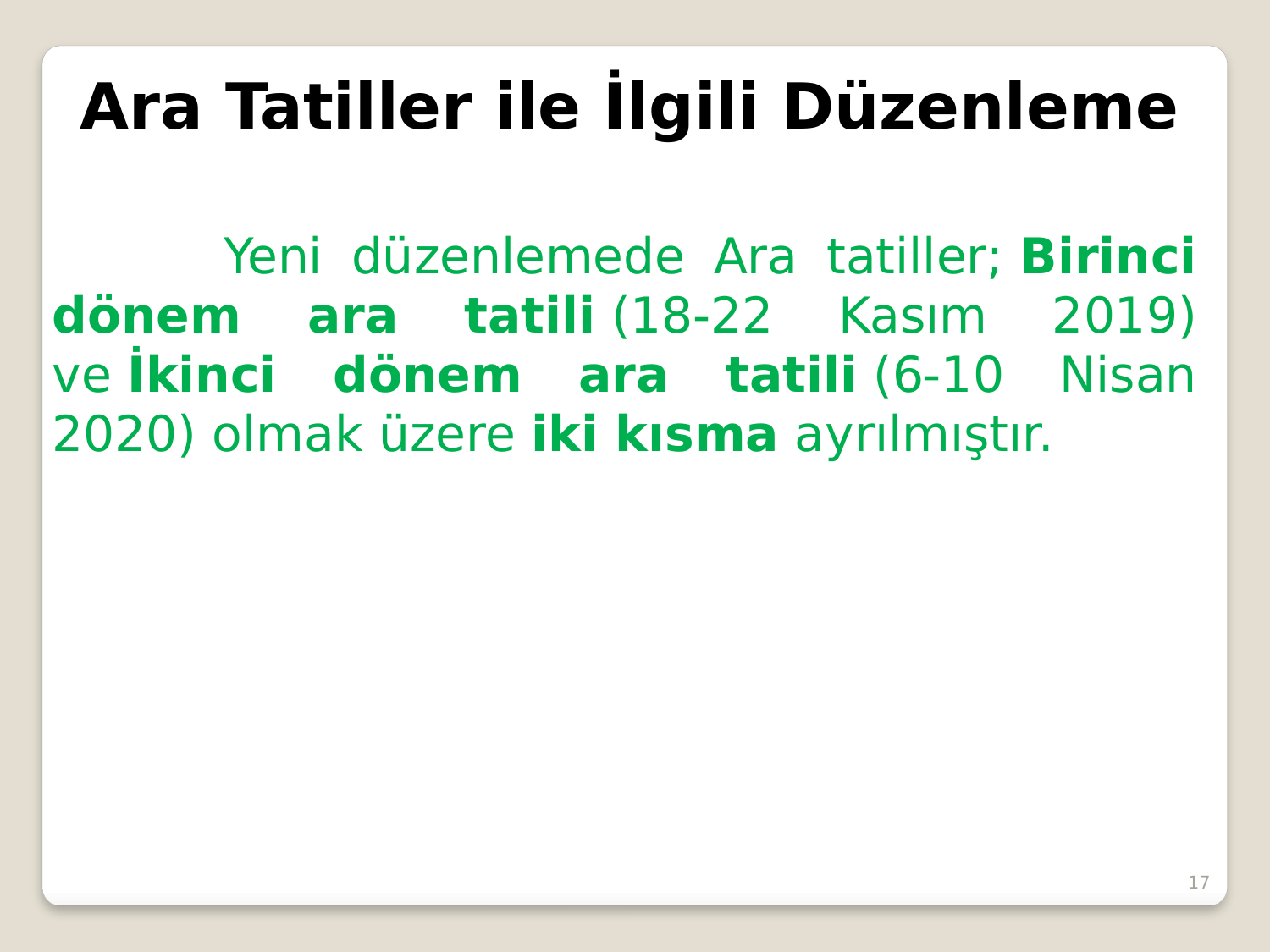

Ara Tatiller ile İlgili Düzenleme

      Yeni düzenlemede Ara tatiller; Birinci dönem ara tatili (18-22 Kasım 2019) ve İkinci dönem ara tatili (6-10 Nisan 2020) olmak üzere iki kısma ayrılmıştır.
17